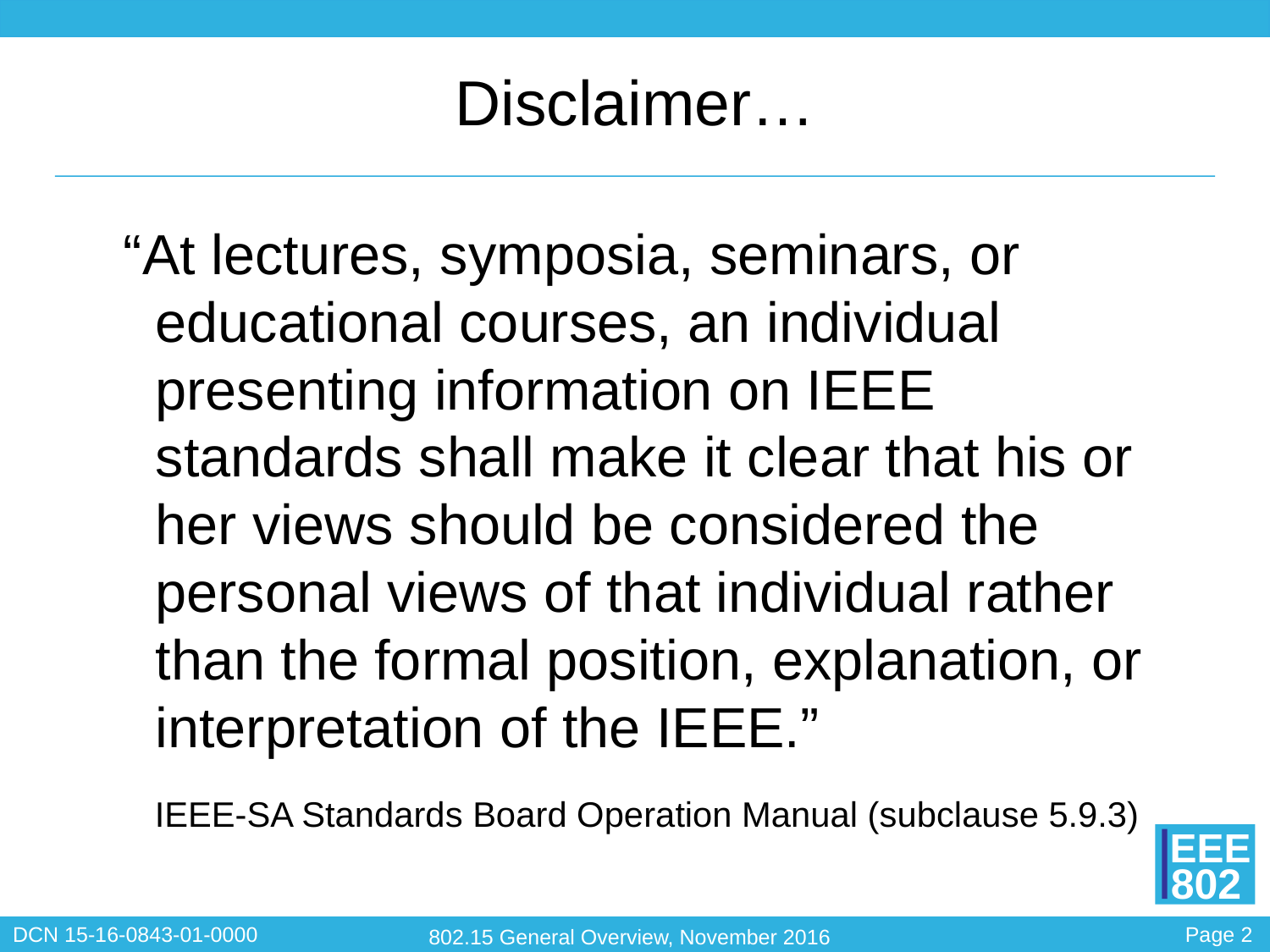

Disclaimer…
 “At lectures, symposia, seminars, or educational courses, an individual presenting information on IEEE standards shall make it clear that his or her views should be considered the personal views of that individual rather than the formal position, explanation, or interpretation of the IEEE.”
   IEEE-SA Standards Board Operation Manual (subclause 5.9.3)